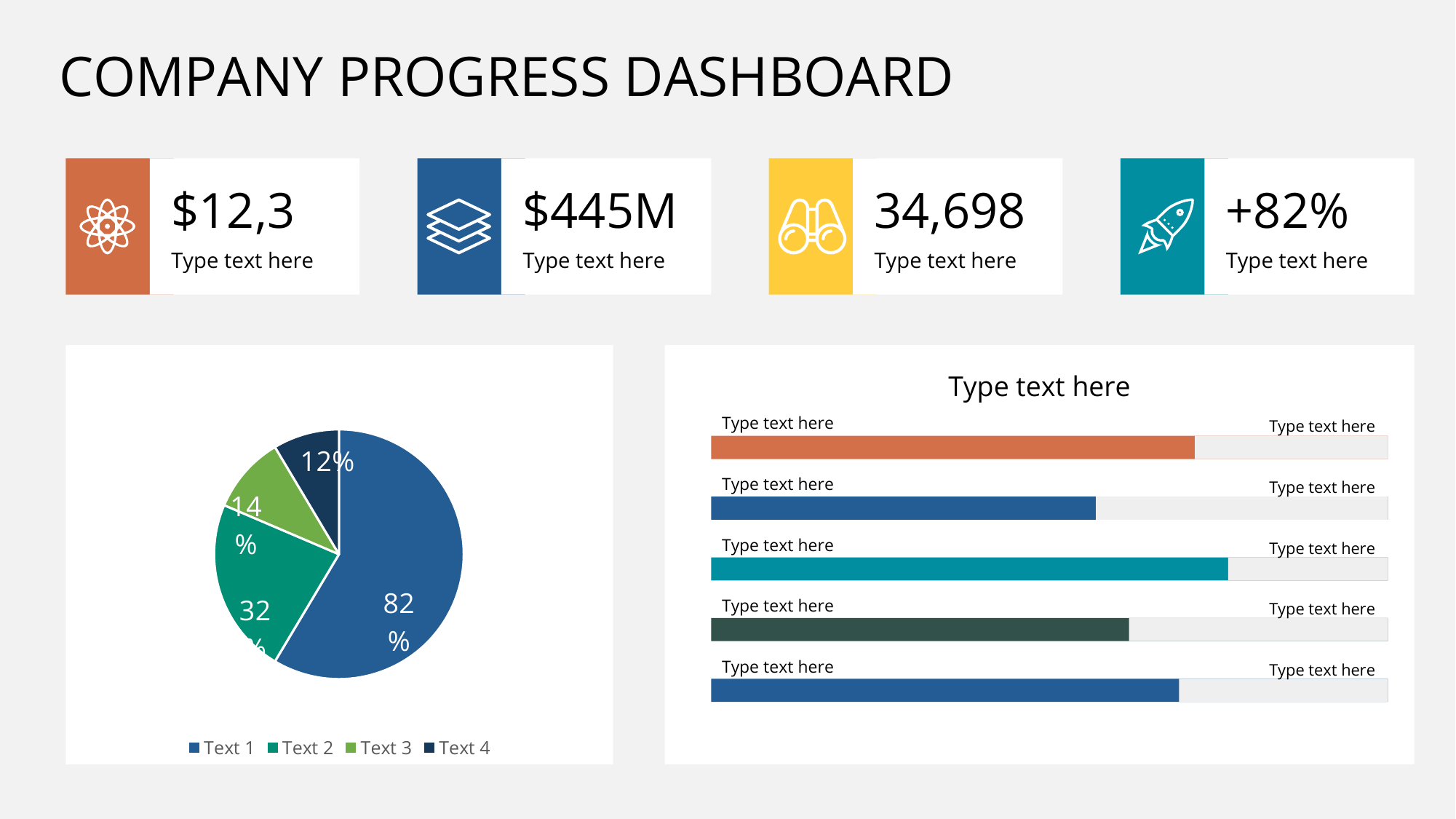

# COMPANY PROGRESS DASHBOARD
$12,3
Type text here

$445M
Type text here

34,698
Type text here

+82%
Type text here

### Chart

| Category | Sales |
|---|---|
| Text 1 | 82.0 |
| Text 2 | 32.0 |
| Text 3 | 14.0 |
| Text 4 | 12.0 |

Type text here
Type text here
Type text here

Type text here
Type text here

Type text here
Type text here

Type text here
Type text here

Type text here
Type text here